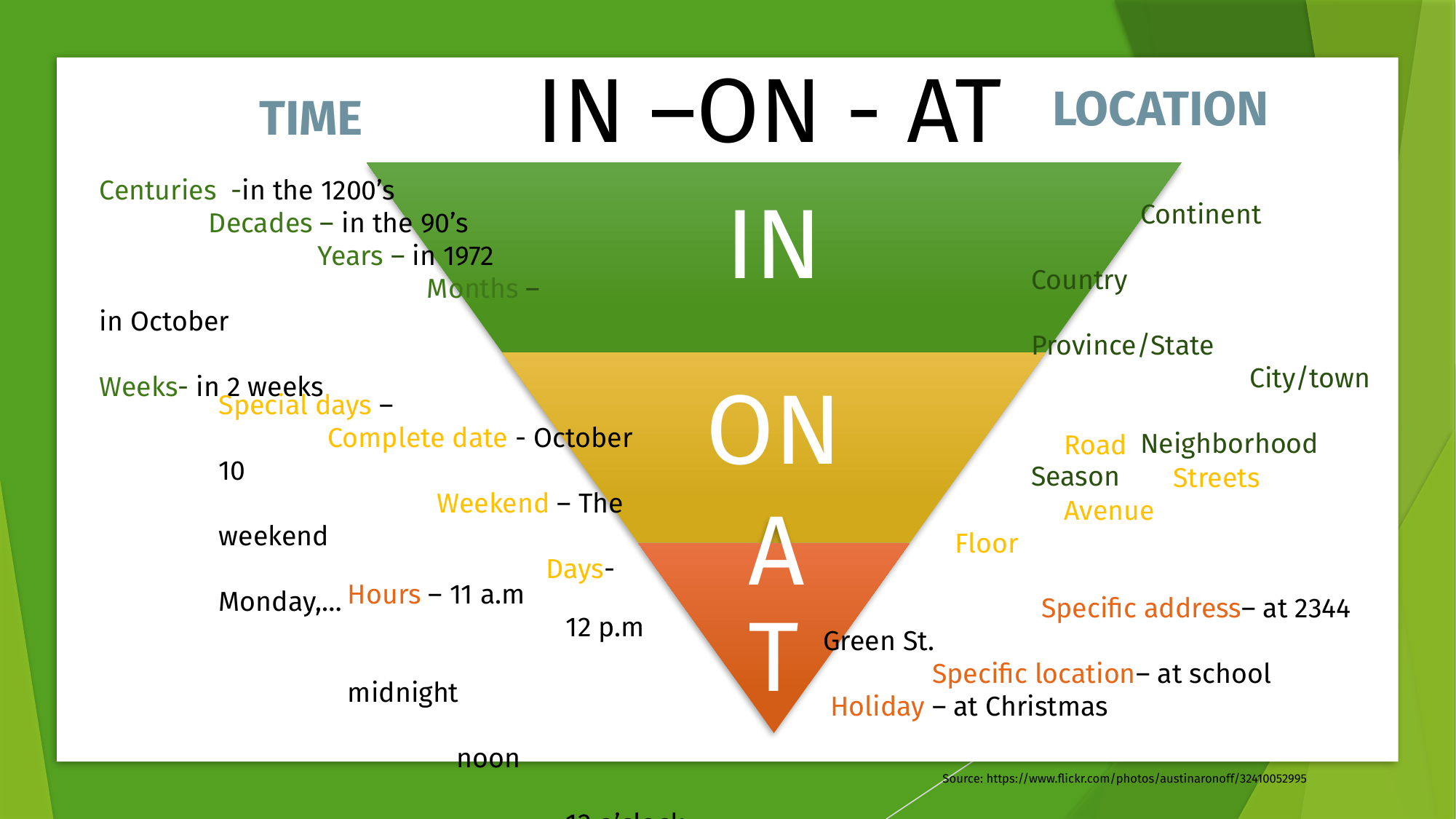

IN –ON - AT

LOCATION
TIME
				Continent
			Country
		Province/State
		City/town
	Neighborhood
Season
IN
ON
AT
Centuries  -in the 1200’s
	Decades – in the 90’s
		Years – in 1972
			Months – in October
				Weeks- in 2 weeks
Special days –
	Complete date - October 10
		Weekend – The weekend
			Days- Monday,…

			Road
		Streets
 	Avenue
Floor
Hours – 11 a.m
		12 p.m
			midnight
				noon
					12 o’clock
		Specific address– at 2344 Green St.
	Specific location– at school
 Holiday – at Christmas
Source: https://www.flickr.com/photos/austinaronoff/32410052995